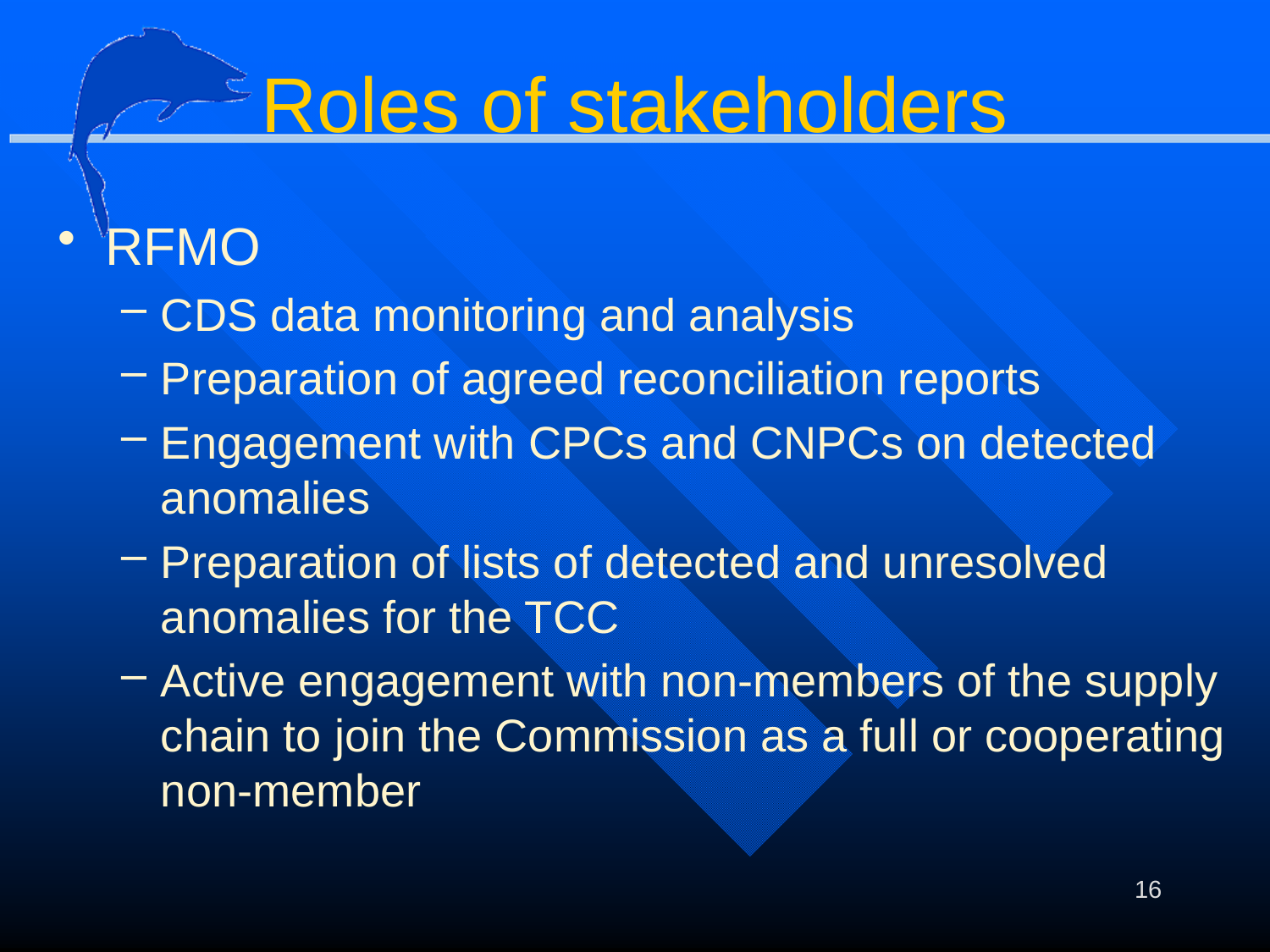

# Roles of stakeholders
RFMO
CDS data monitoring and analysis
Preparation of agreed reconciliation reports
Engagement with CPCs and CNPCs on detected anomalies
Preparation of lists of detected and unresolved anomalies for the TCC
Active engagement with non-members of the supply chain to join the Commission as a full or cooperating non-member

16